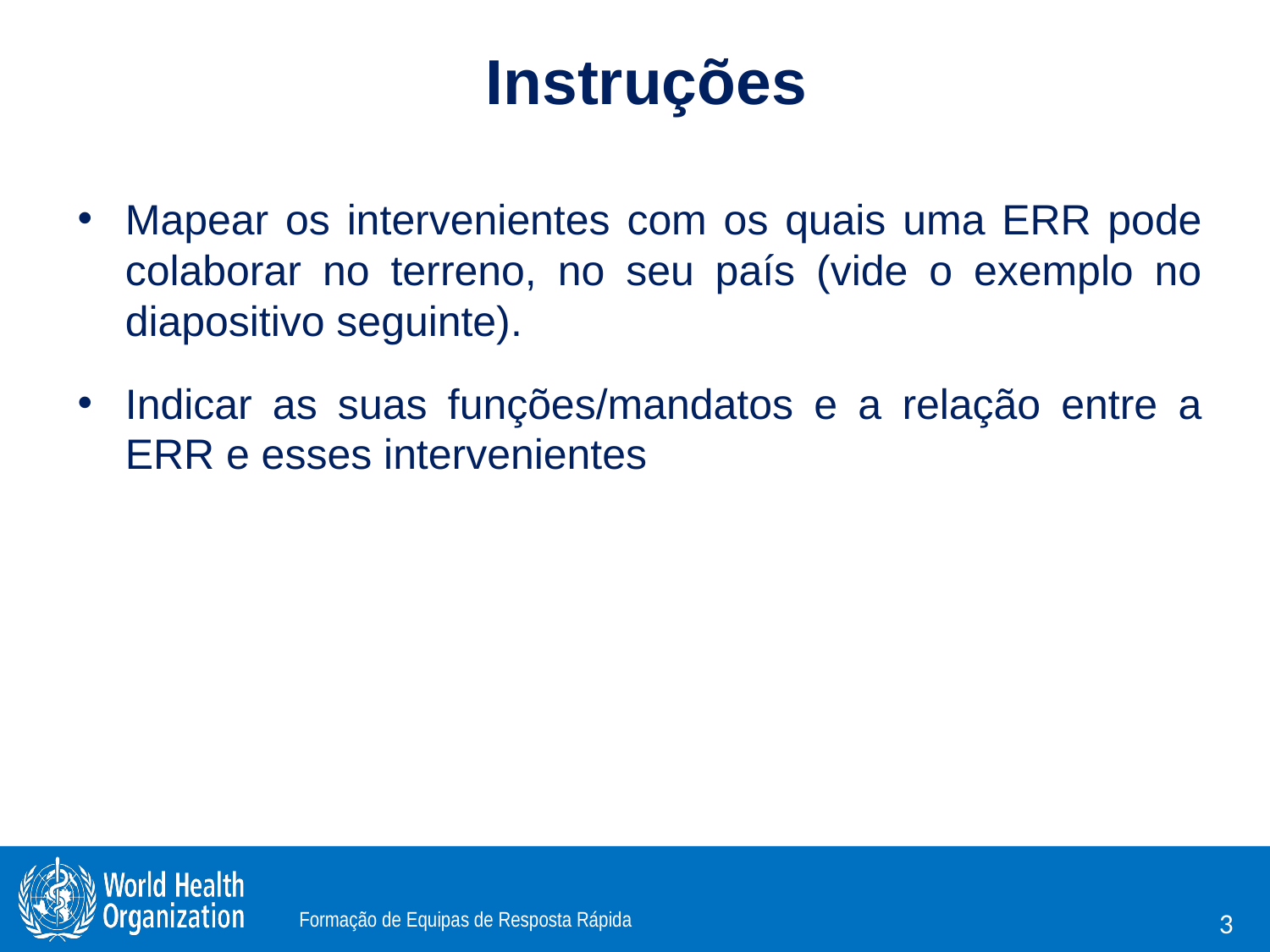

# Instruções
Mapear os intervenientes com os quais uma ERR pode colaborar no terreno, no seu país (vide o exemplo no diapositivo seguinte).
Indicar as suas funções/mandatos e a relação entre a ERR e esses intervenientes